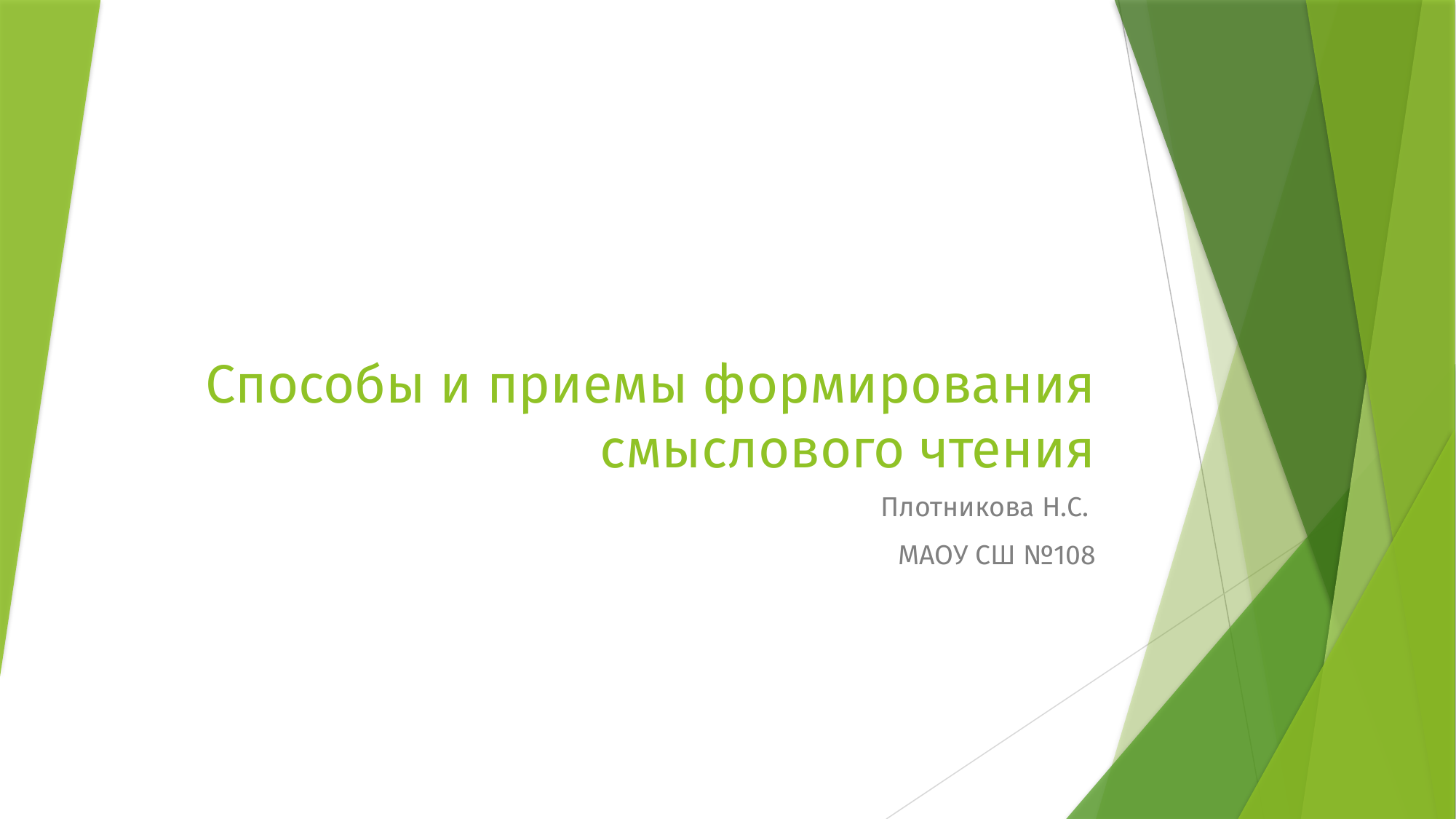

# Способы и приемы формирования смыслового чтения
Плотникова Н.С.
МАОУ СШ №108